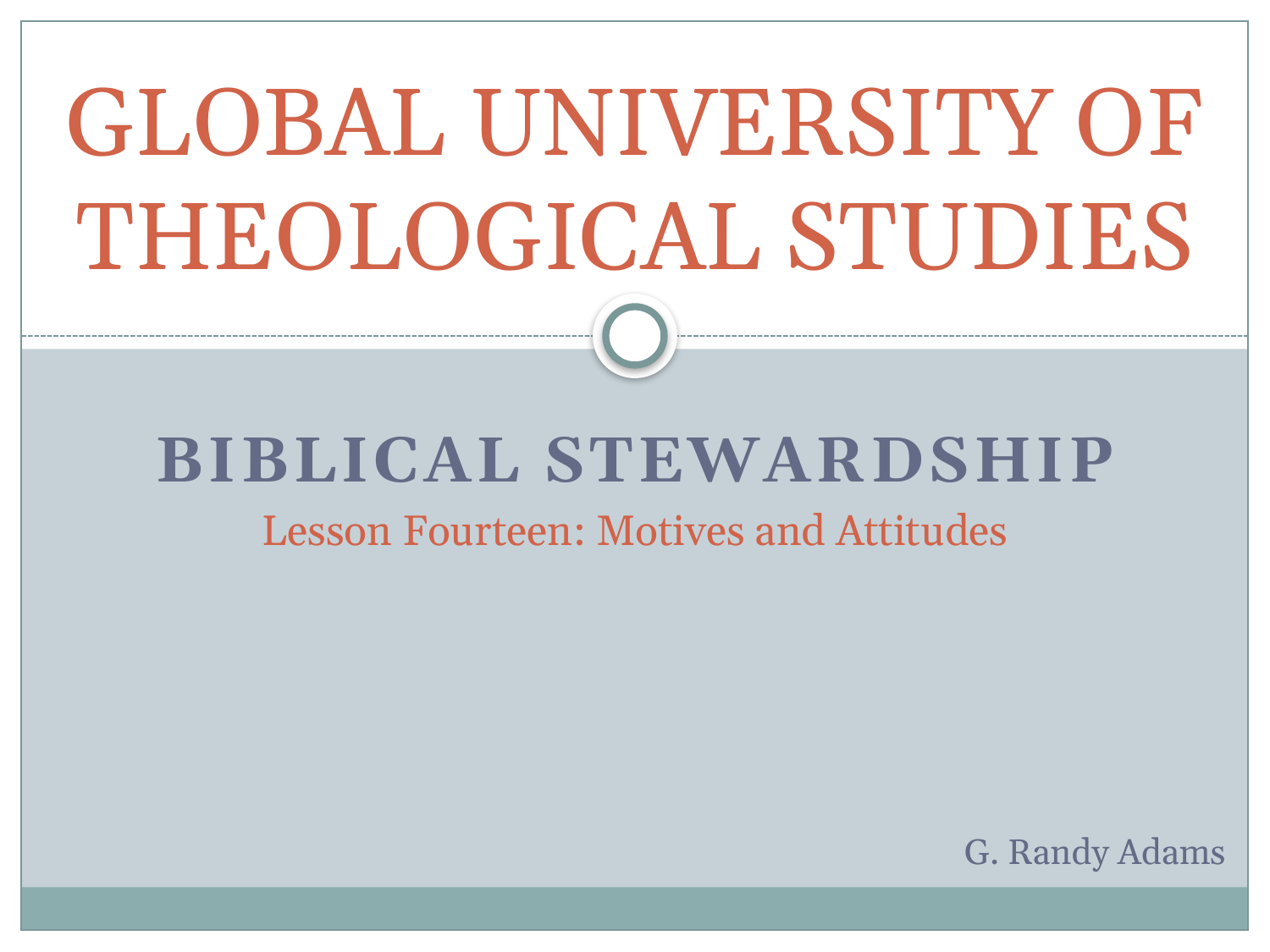

# GLOBAL UNIVERSITY OF THEOLOGICAL STUDIES
Biblical Stewardship
Lesson Fourteen: Motives and Attitudes
G. Randy Adams